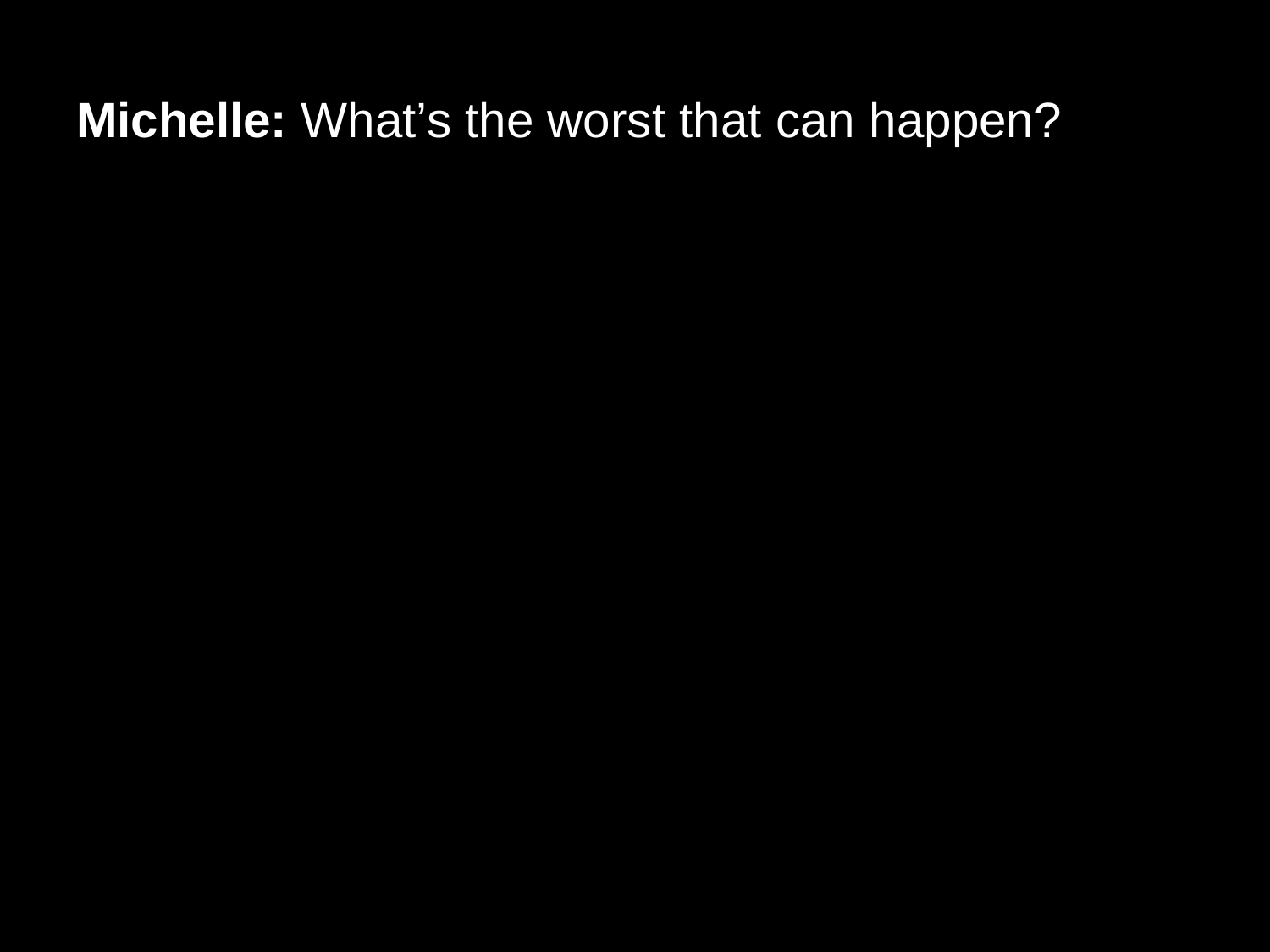

# Michelle: What’s the worst that can happen?